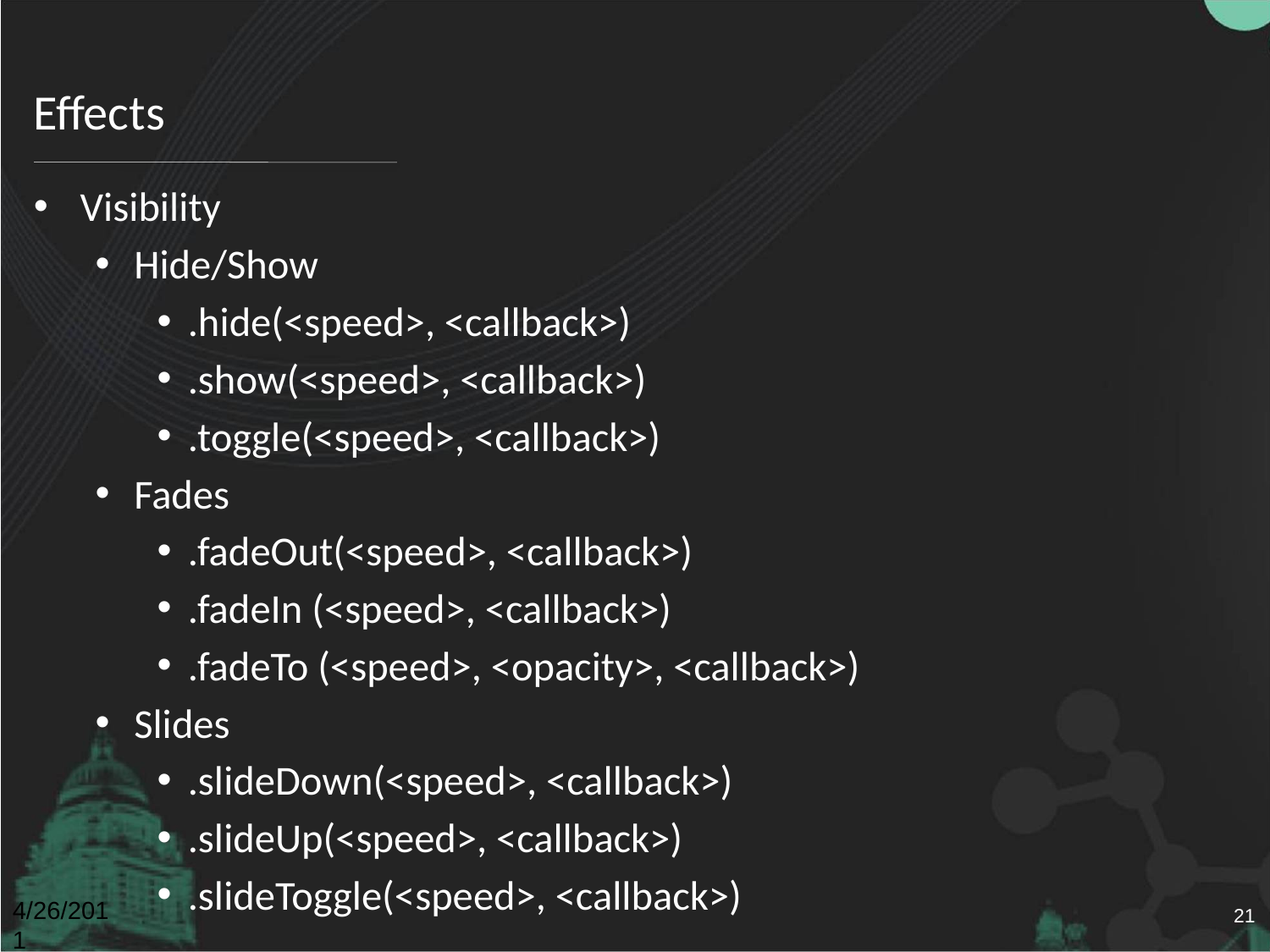

# Effects
Visibility
Hide/Show
.hide(<speed>, <callback>)
.show(<speed>, <callback>)
.toggle(<speed>, <callback>)
Fades
.fadeOut(<speed>, <callback>)
.fadeIn (<speed>, <callback>)
.fadeTo (<speed>, <opacity>, <callback>)
Slides
.slideDown(<speed>, <callback>)
.slideUp(<speed>, <callback>)
.slideToggle(<speed>, <callback>)

4/26/2011
21